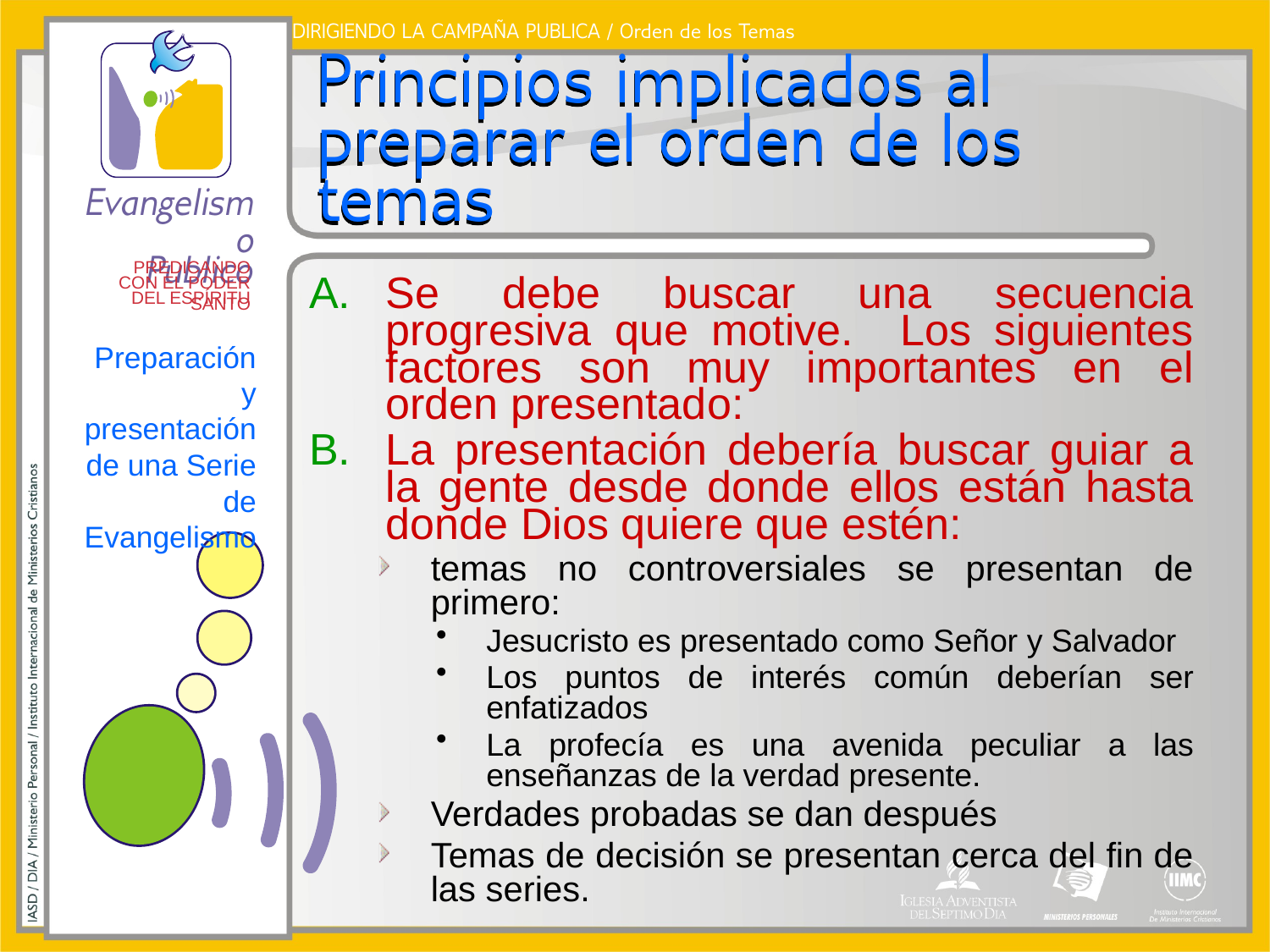

DIRIGIENDO LA CAMPAÑA PUBLICA / Orden de los Temas
# Principios implicados al preparar el orden de los temas
Se debe buscar una secuencia progresiva que motive.  Los siguientes factores son muy importantes en el orden presentado:
La presentación debería buscar guiar a la gente desde donde ellos están hasta donde Dios quiere que estén:
temas no controversiales se presentan de primero:
Jesucristo es presentado como Señor y Salvador
Los puntos de interés común deberían ser enfatizados
La profecía es una avenida peculiar a las enseñanzas de la verdad presente.
Verdades probadas se dan después
Temas de decisión se presentan cerca del fin de las series.